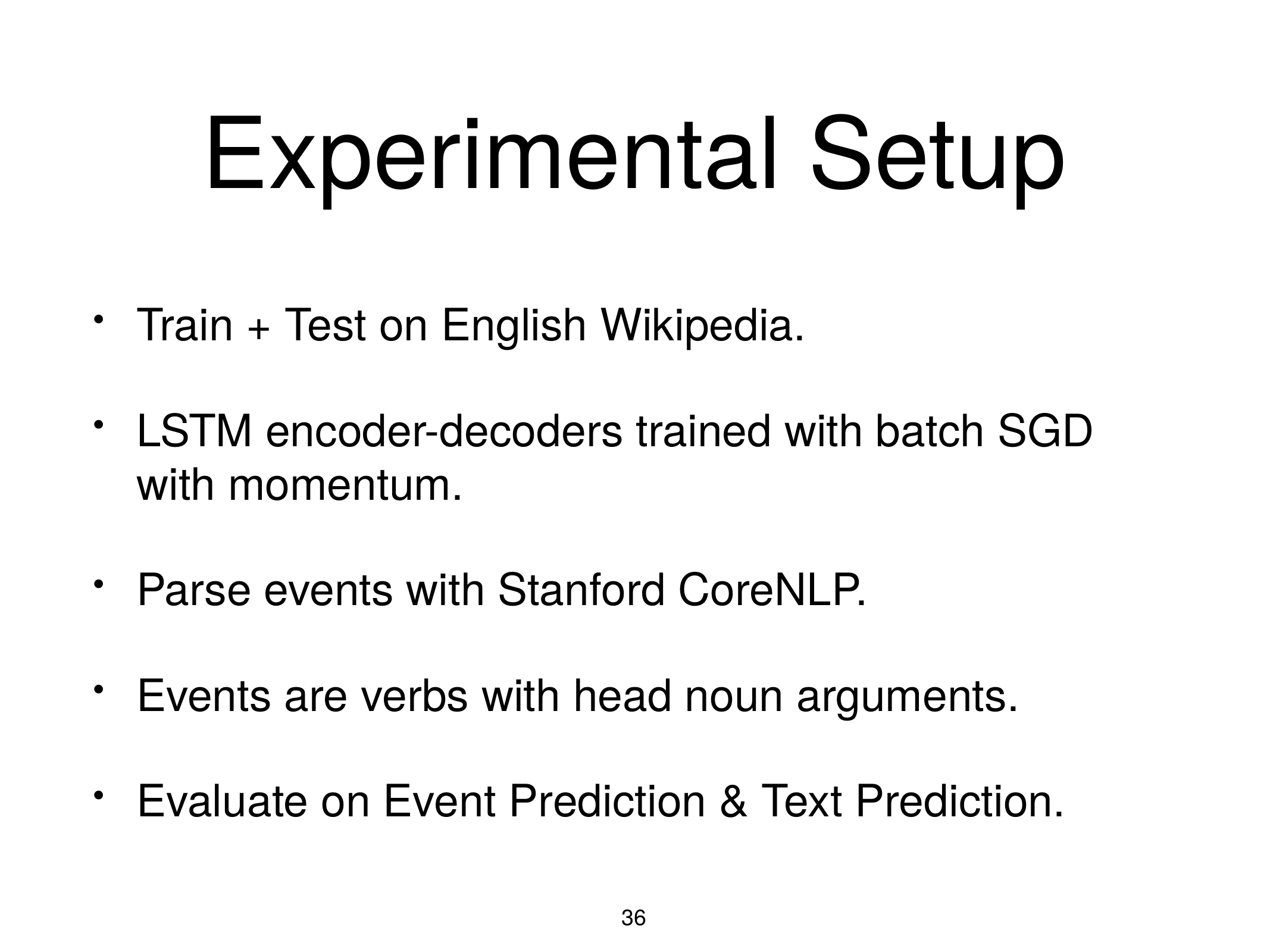

# Experimental Setup
Train + Test on English Wikipedia.
LSTM encoder-decoders trained with batch SGD with momentum.
Parse events with Stanford CoreNLP.
Events are verbs with head noun arguments.
Evaluate on Event Prediction & Text Prediction.
36